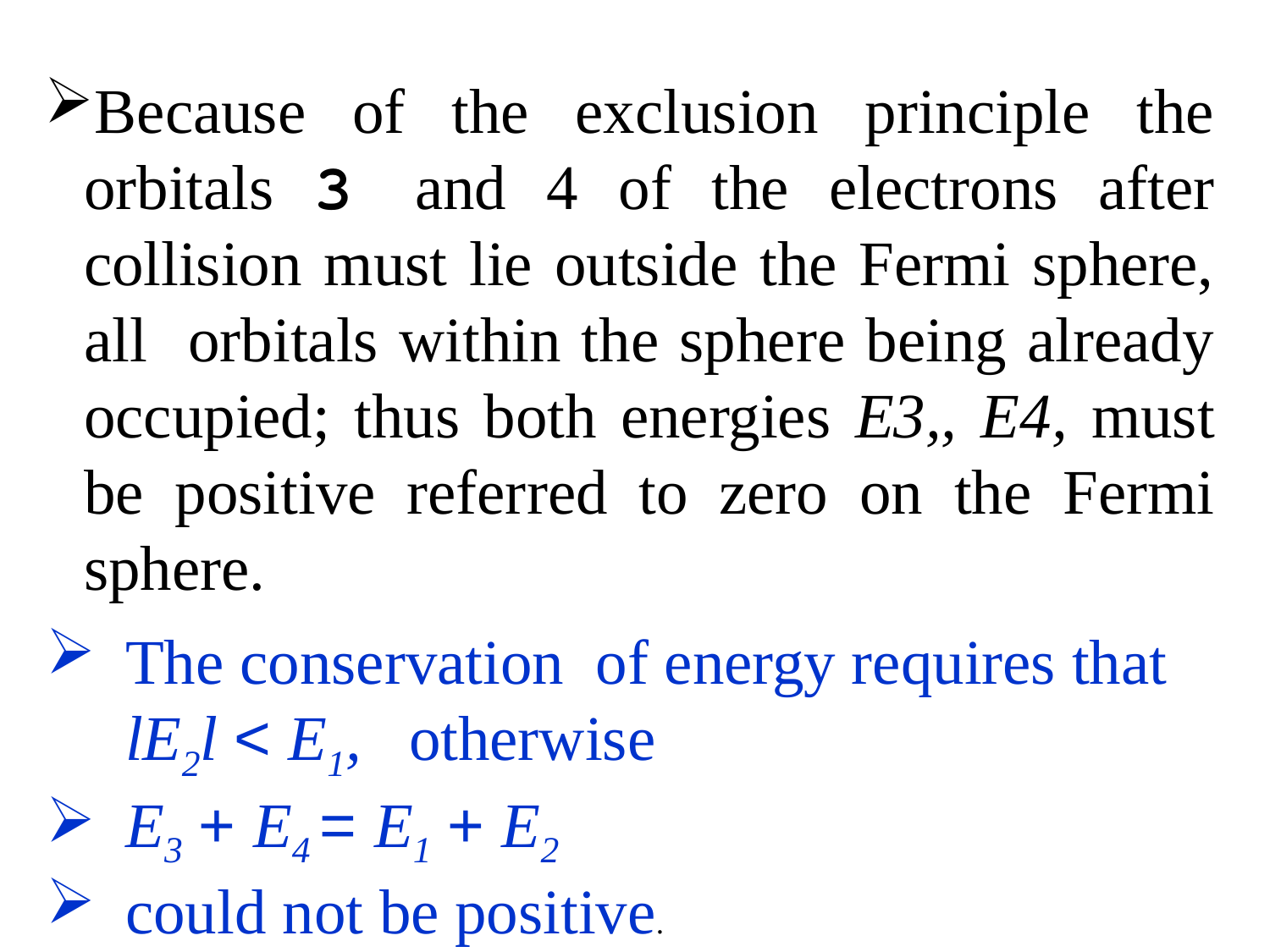

Because of the exclusion principle the orbitals 3 and 4 of the electrons after collision must lie outside the Fermi sphere, all  orbitals within the sphere being already occupied; thus both energies E3,, E4, must be positive referred to zero on the Fermi sphere.
The conservation  of energy requires that lE2l < E1,   otherwise
E3 + E4 = E1 + E2
could not be positive.